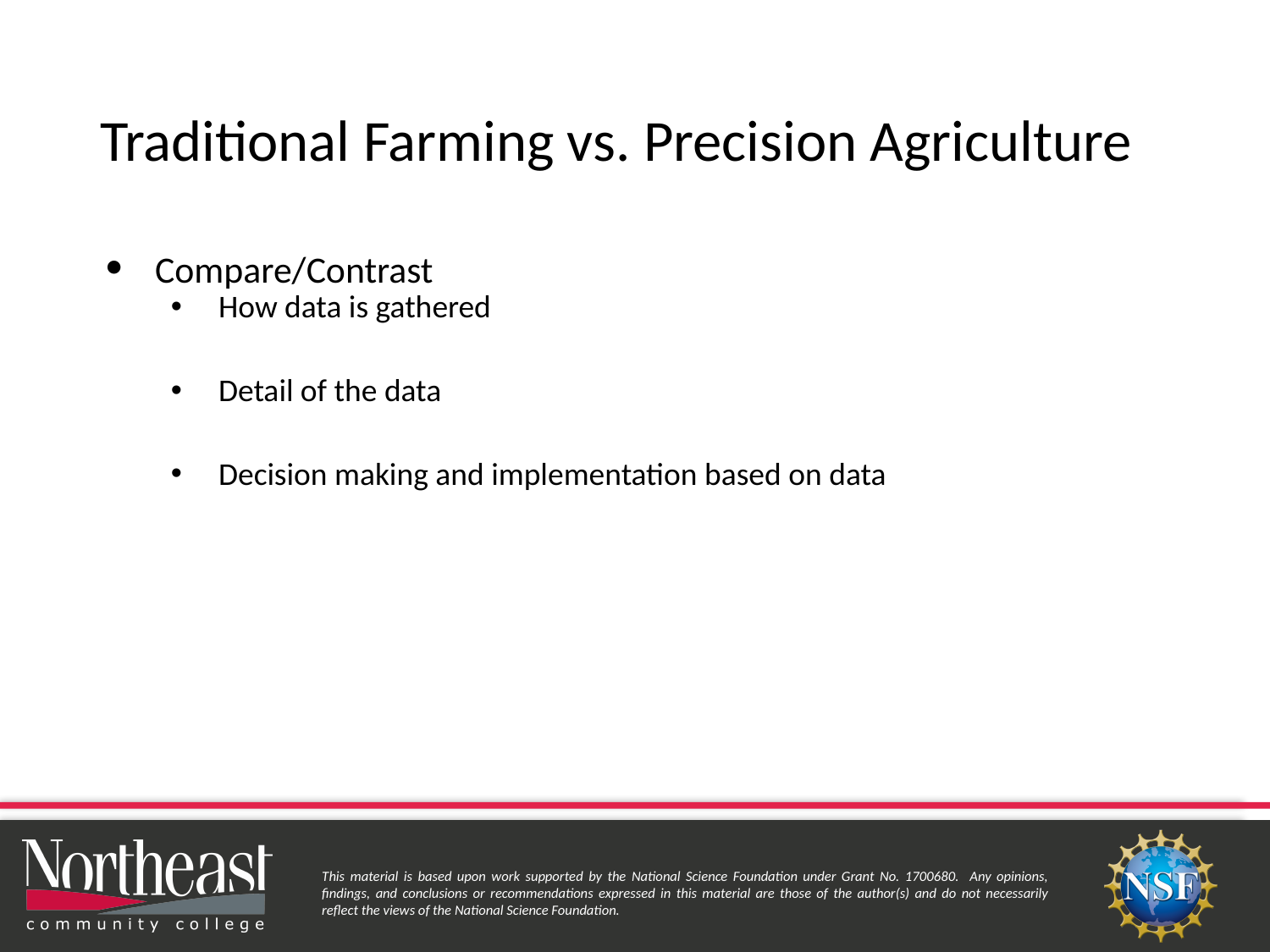

# Traditional Farming vs. Precision Agriculture

Compare/Contrast
How data is gathered

Detail of the data

Decision making and implementation based on data